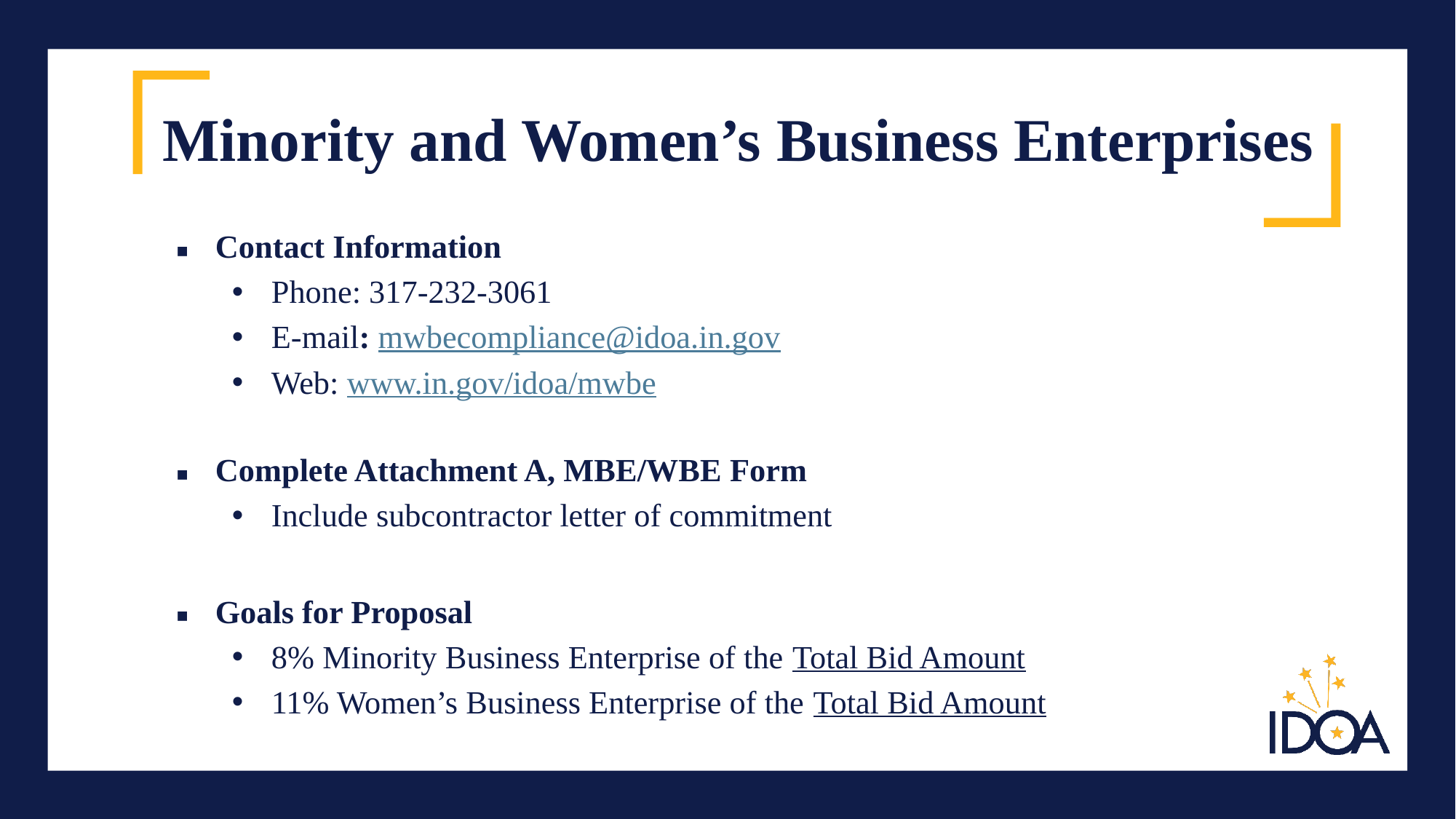

# Minority and Women’s Business Enterprises
Contact Information
Phone: 317-232-3061
E-mail: mwbecompliance@idoa.in.gov
Web: www.in.gov/idoa/mwbe
Complete Attachment A, MBE/WBE Form
Include subcontractor letter of commitment

Goals for Proposal
8% Minority Business Enterprise of the Total Bid Amount
11% Women’s Business Enterprise of the Total Bid Amount